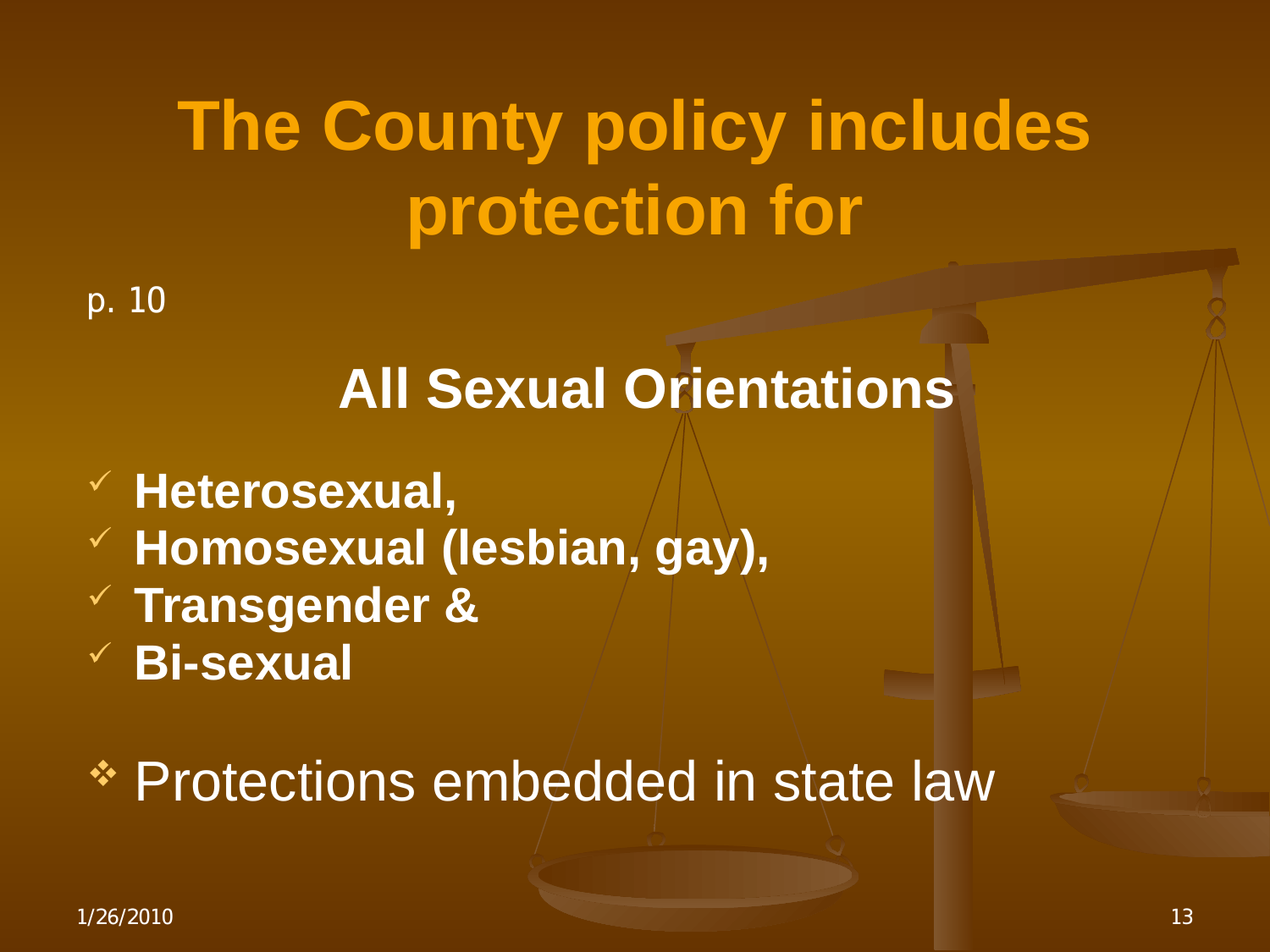

# The County policy includes protection for
p. 10

 All Sexual Orientations

Heterosexual,
Homosexual (lesbian, gay),
Transgender &
Bi-sexual

Protections embedded in state law
1/26/2010
13